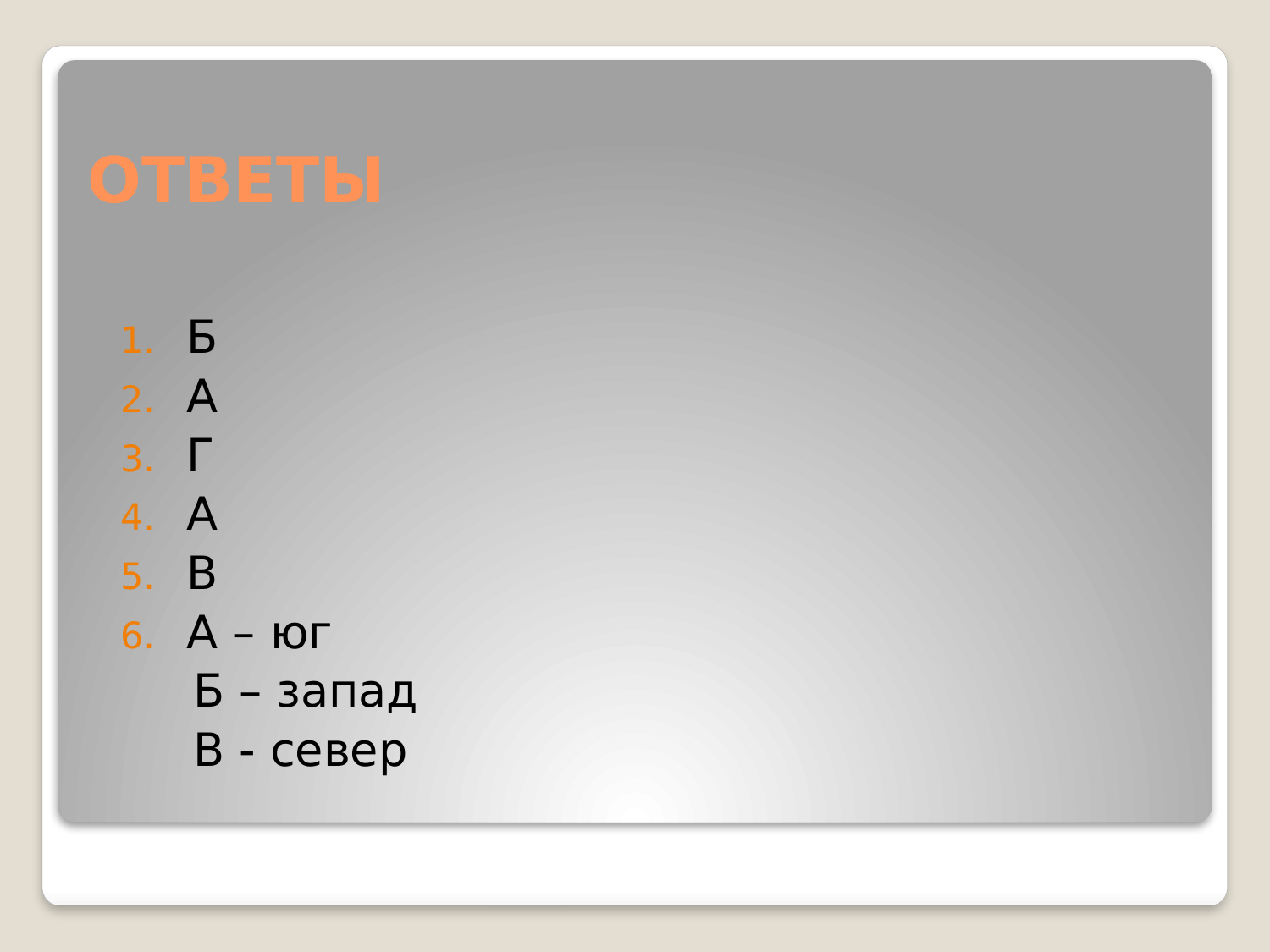

# ОТВЕТЫ

Б
А
Г
А
В
А – юг
     Б – запад
     В - север